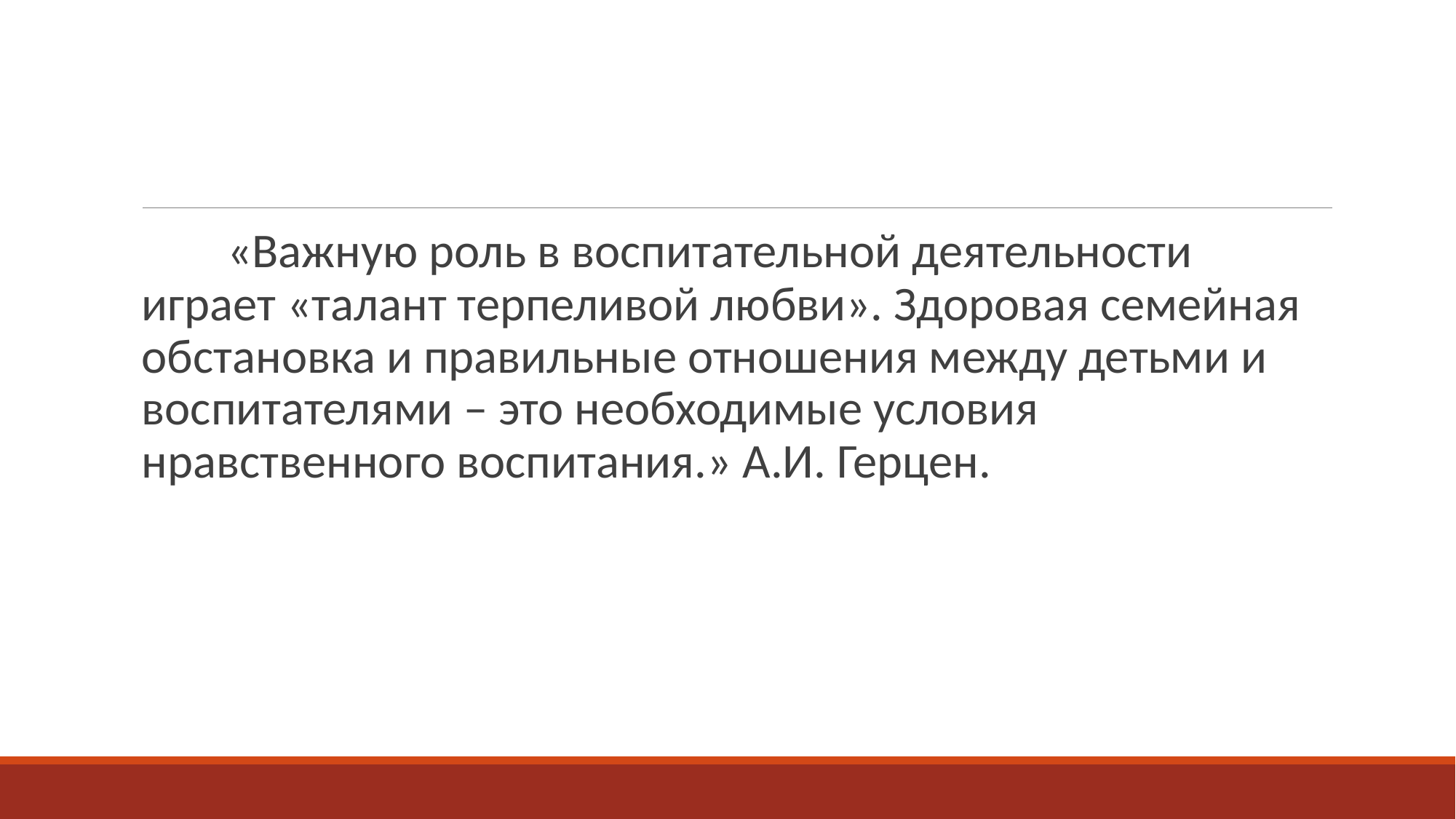

#
«Важную роль в воспитательной деятельности играет «талант терпеливой любви». Здоровая семейная обстановка и правильные отношения между детьми и воспитателями – это необходимые условия нравственного воспитания.» А.И. Герцен.